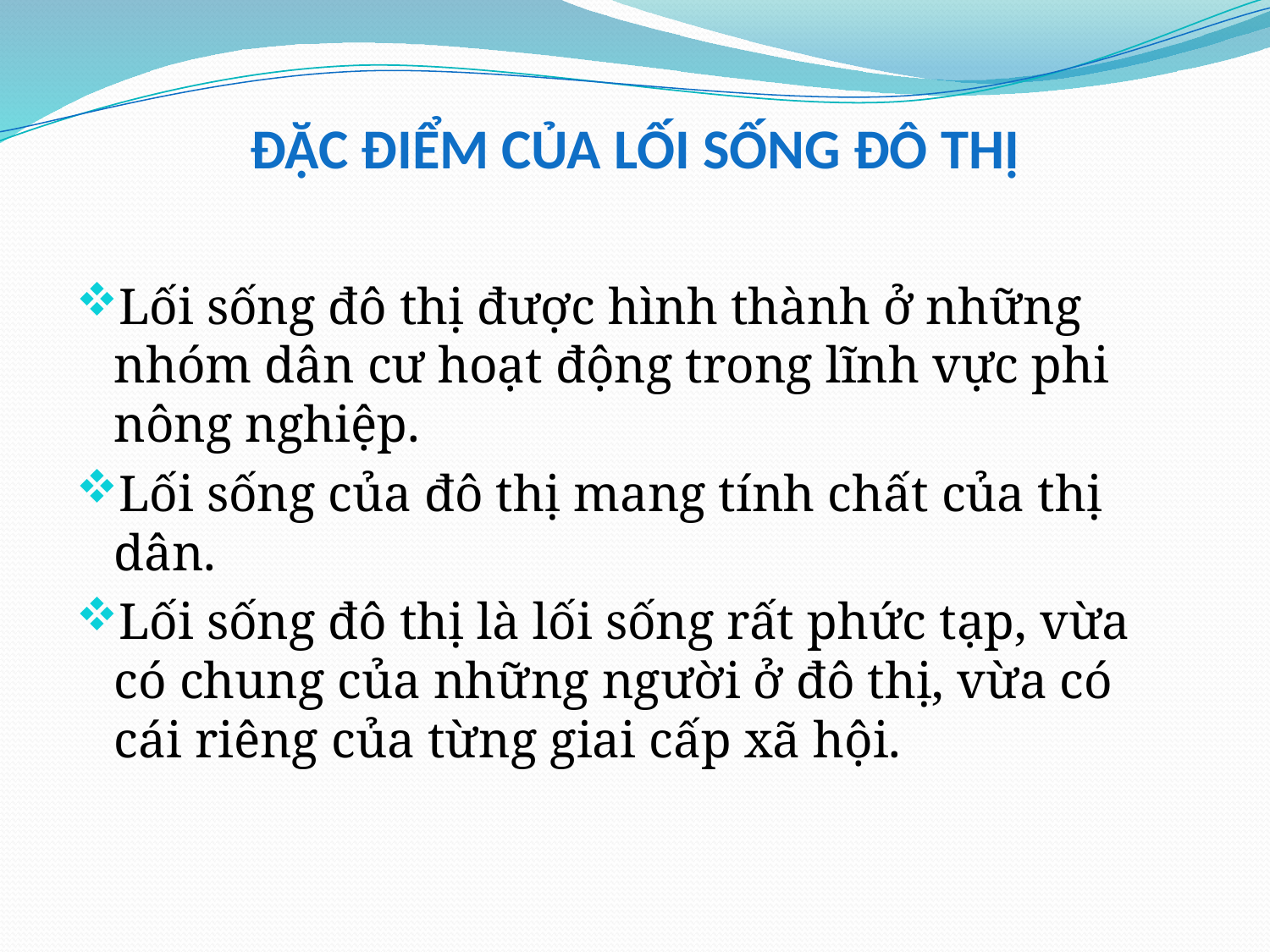

# Đặc điểm của LỐI SỐNG ĐÔ THỊ
Lối sống đô thị được hình thành ở những nhóm dân cư hoạt động trong lĩnh vực phi nông nghiệp.
Lối sống của đô thị mang tính chất của thị dân.
Lối sống đô thị là lối sống rất phức tạp, vừa có chung của những người ở đô thị, vừa có cái riêng của từng giai cấp xã hội.